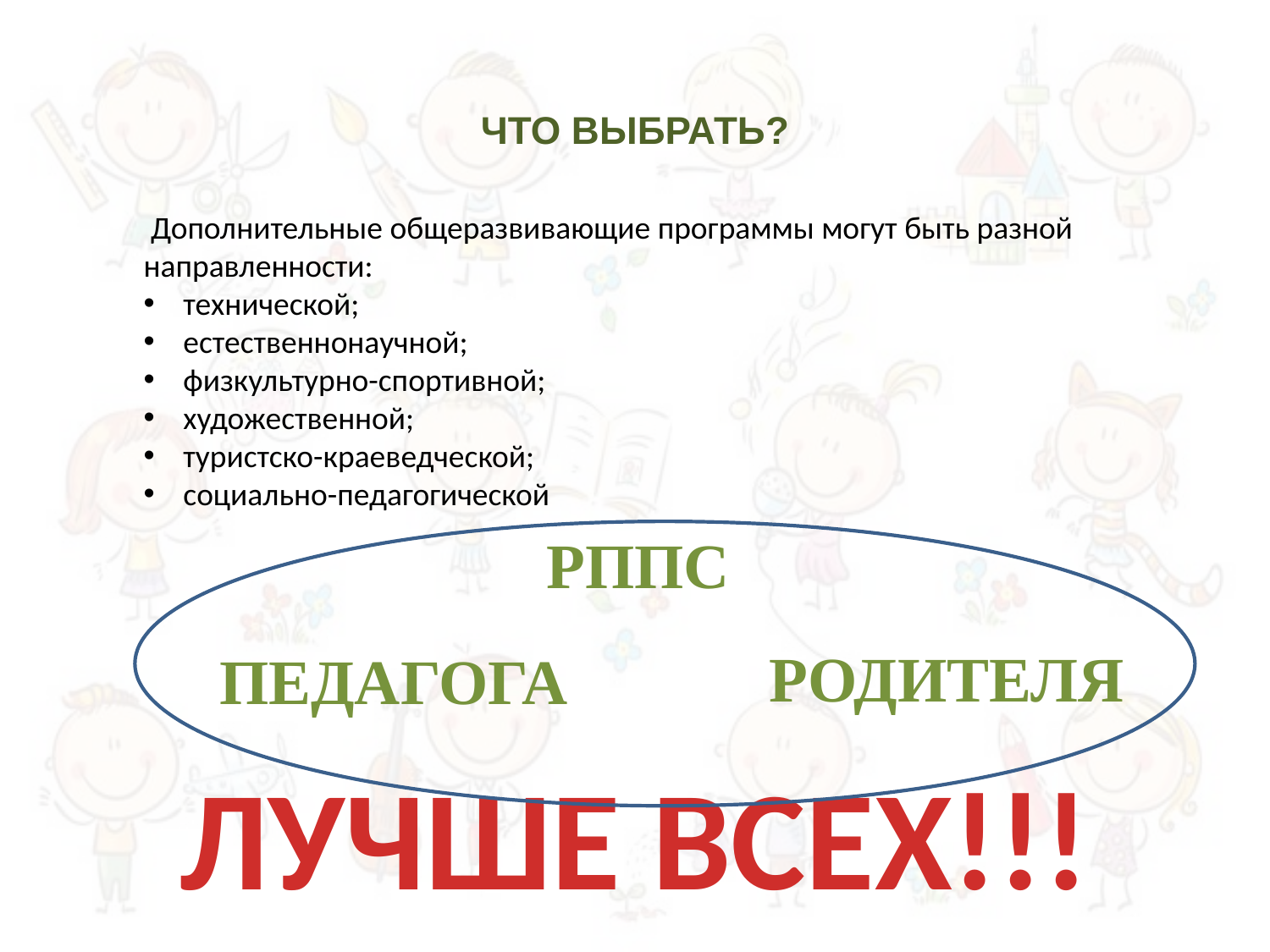

# ЧТО ВЫБРАТЬ?
 Дополнительные общеразвивающие программы могут быть разной направленности:
технической;
естественнонаучной;
физкультурно-спортивной;
художественной;
туристско-краеведческой;
социально-педагогической
РППС

РОДИТЕЛЯ
ПЕДАГОГА
ЛУЧШЕ ВСЕХ!!!